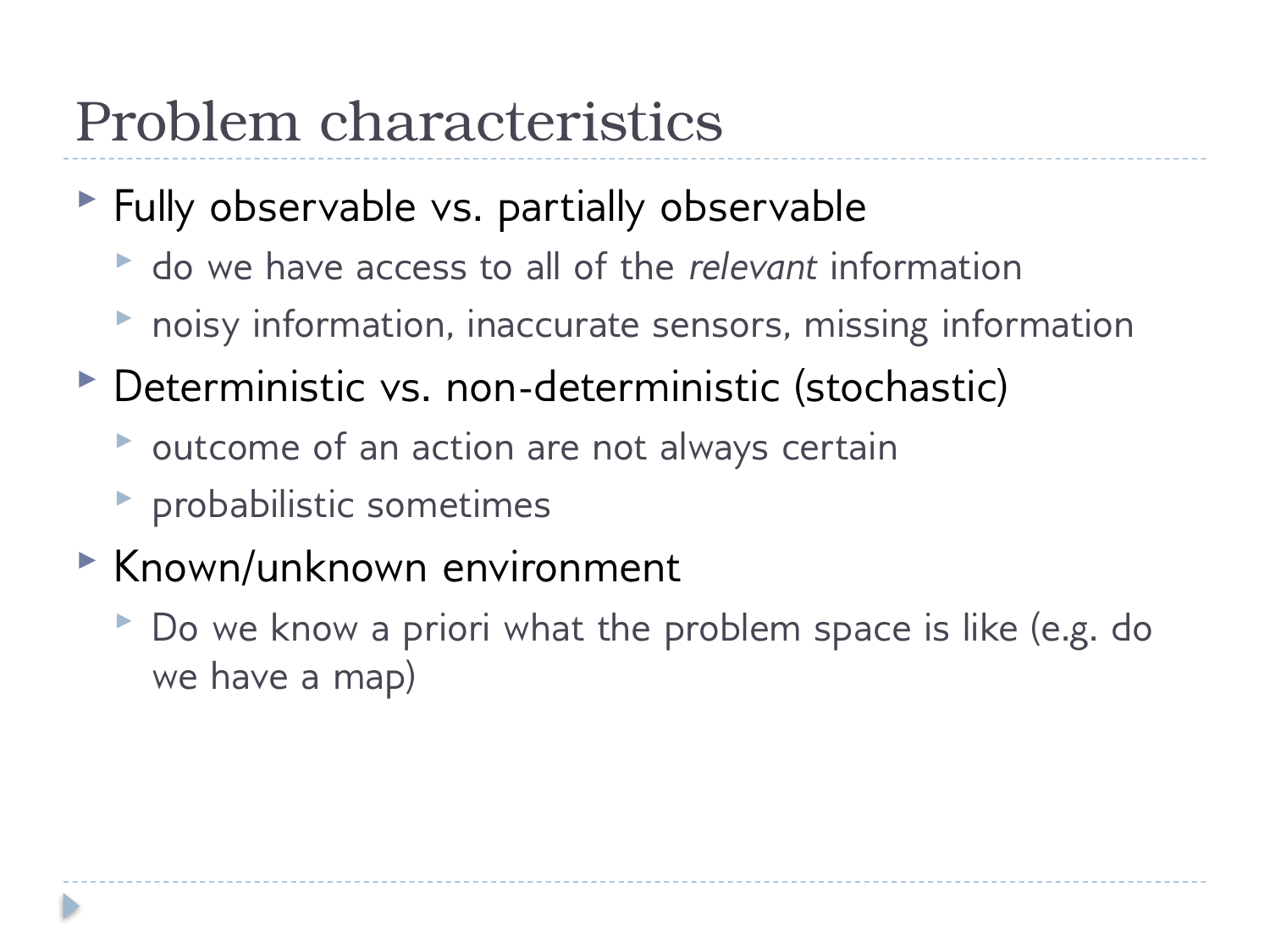

# Problem characteristics
Fully observable vs. partially observable
do we have access to all of the relevant information
noisy information, inaccurate sensors, missing information
Deterministic vs. non-deterministic (stochastic)
outcome of an action are not always certain
probabilistic sometimes
Known/unknown environment
Do we know a priori what the problem space is like (e.g. do we have a map)